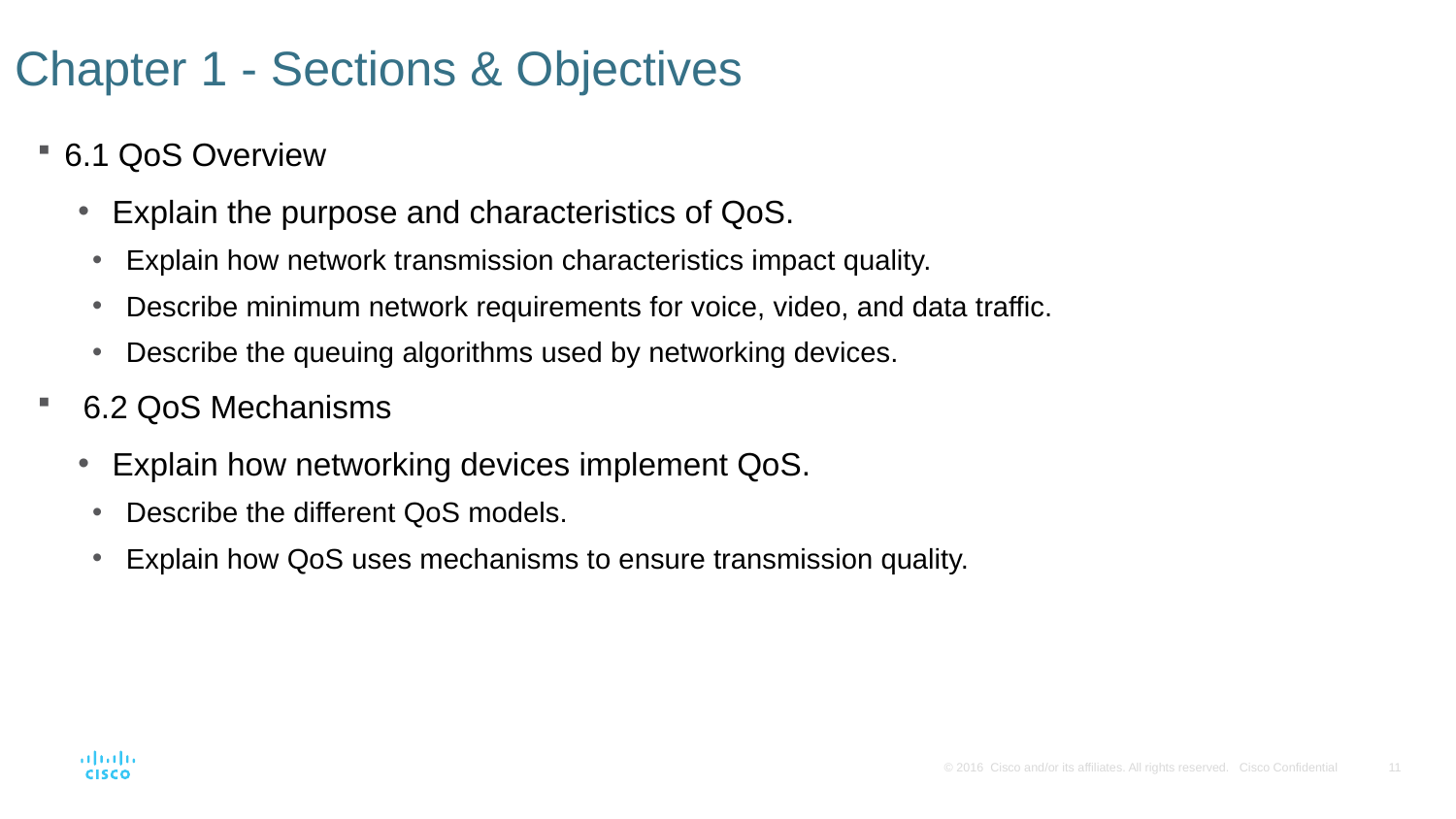

# Chapter 1 - Sections & Objectives
6.1 QoS Overview
Explain the purpose and characteristics of QoS.
Explain how network transmission characteristics impact quality.
Describe minimum network requirements for voice, video, and data traffic.
Describe the queuing algorithms used by networking devices.
6.2 QoS Mechanisms
Explain how networking devices implement QoS.
Describe the different QoS models.
Explain how QoS uses mechanisms to ensure transmission quality.